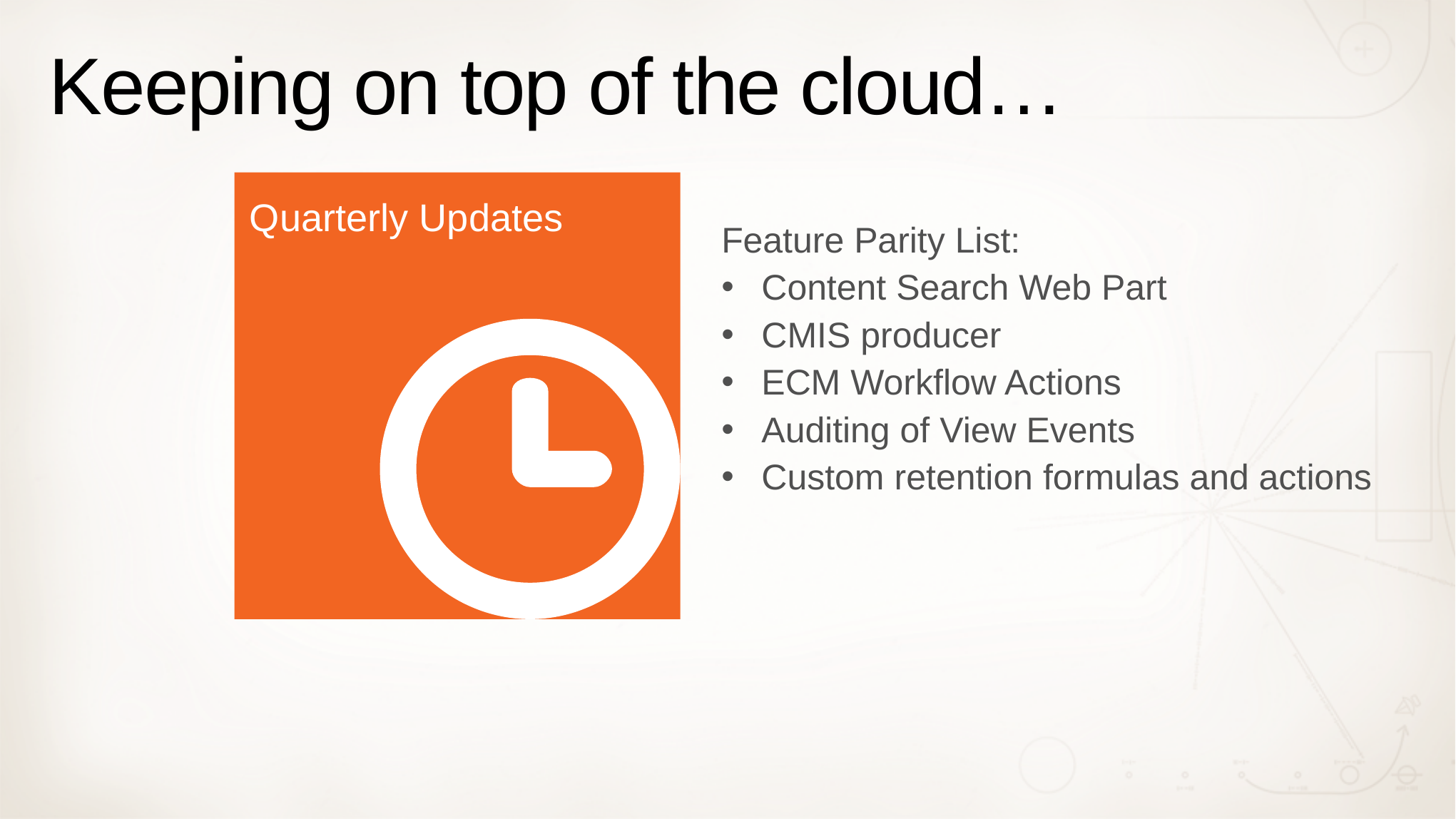

# Keeping on top of the cloud…

Quarterly Updates
Feature Parity List:
Content Search Web Part
CMIS producer
ECM Workflow Actions
Auditing of View Events
Custom retention formulas and actions